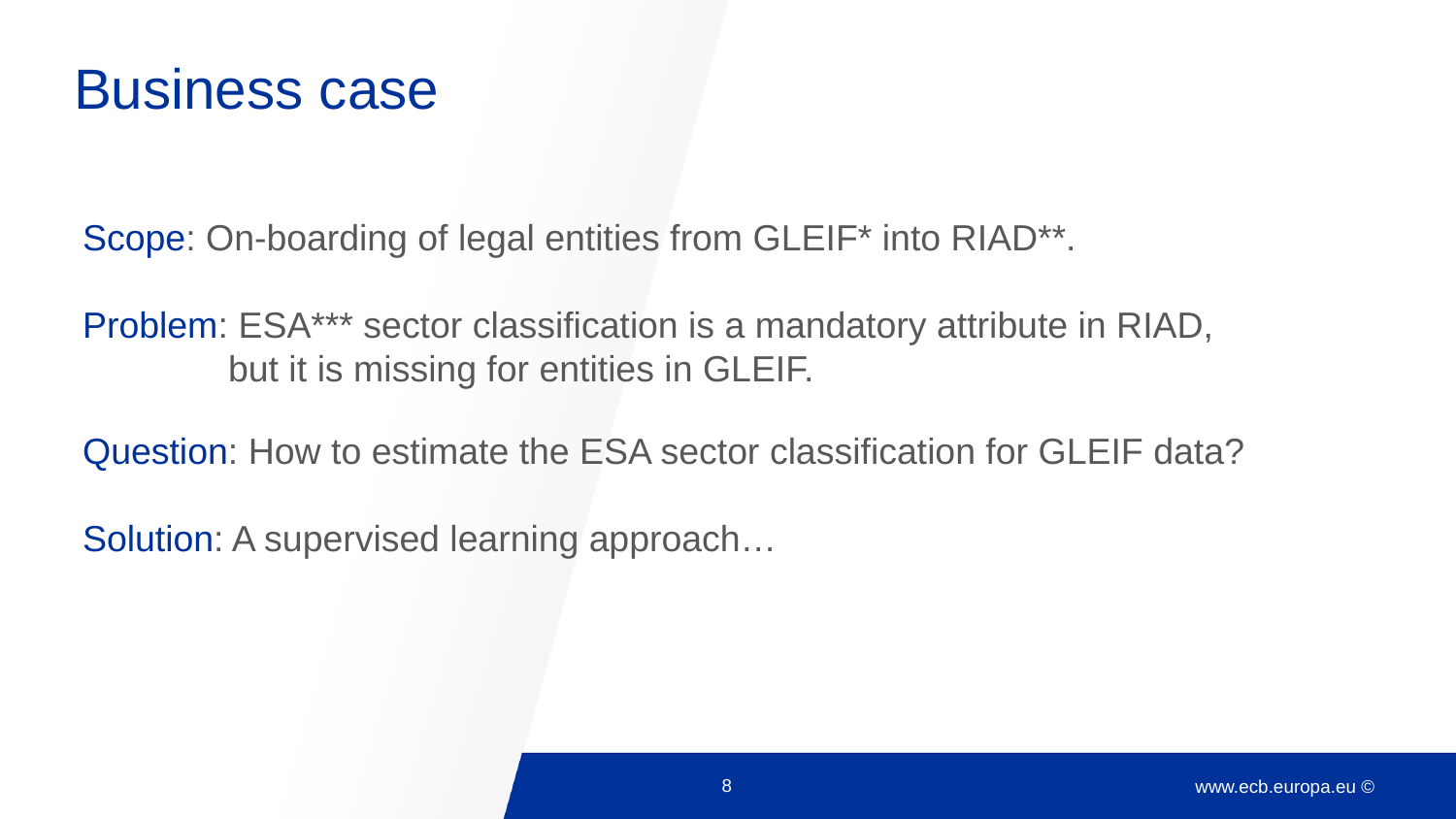

# Business case

Scope: On-boarding of legal entities from GLEIF* into RIAD**.

Problem: ESA*** sector classification is a mandatory attribute in RIAD, 	but it is missing for entities in GLEIF.

Question: How to estimate the ESA sector classification for GLEIF data?

Solution: A supervised learning approach…
8